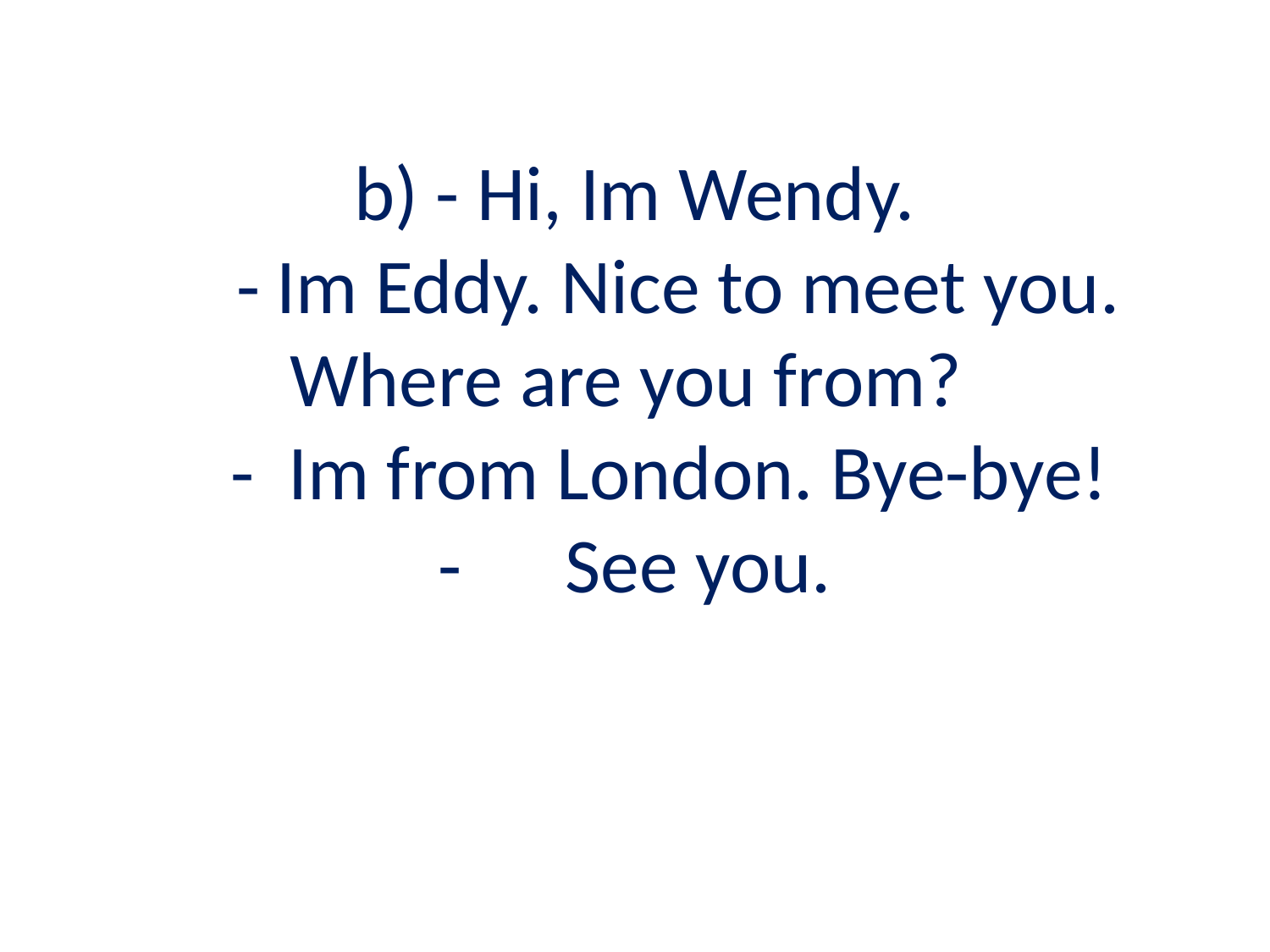

# b) - Hi, Im Wendy. -	Im Eddy. Nice to meet you. Where are you from? -	Im from London. Bye-bye! -	See you.